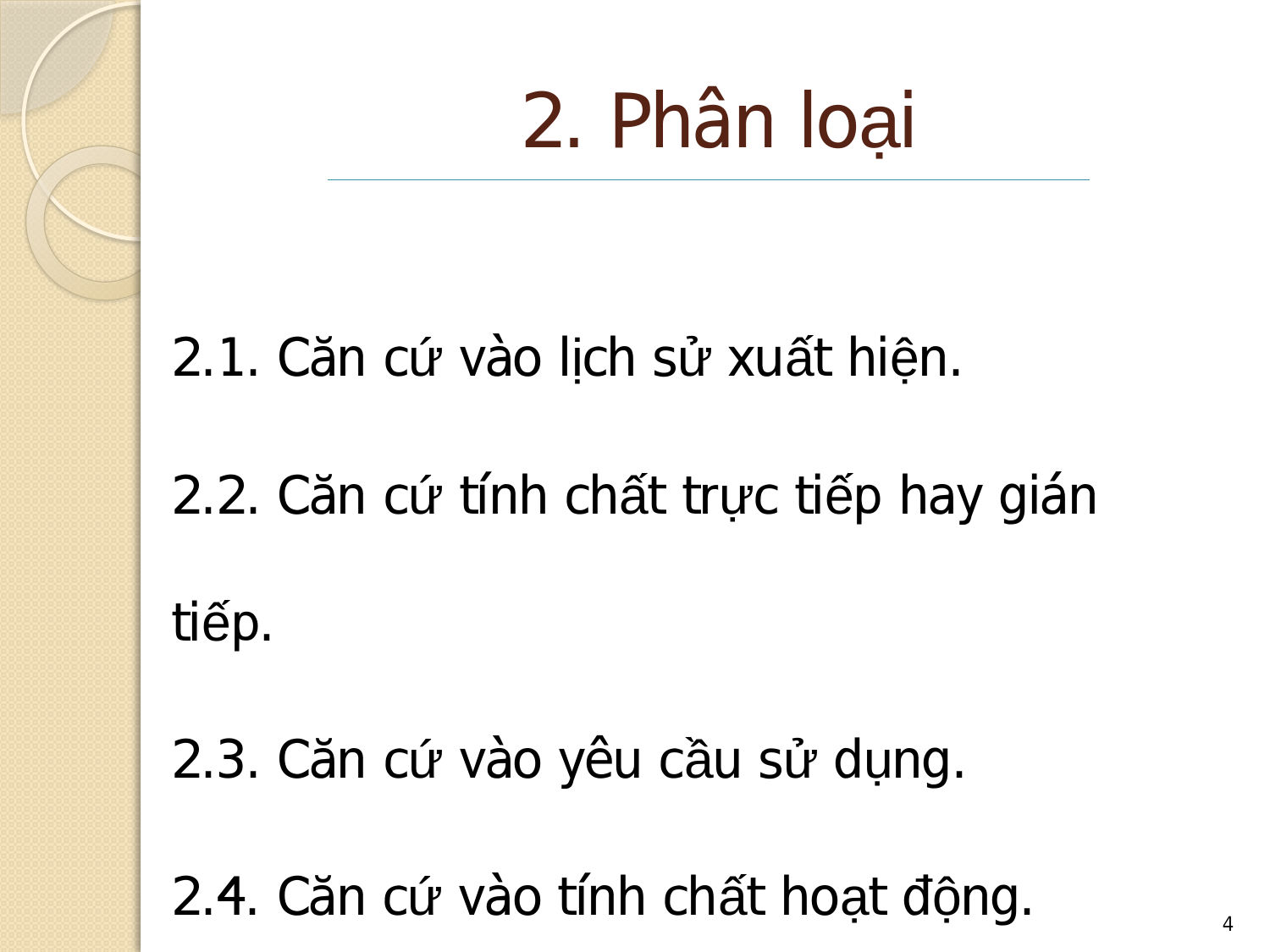

# 2. Phân loại
2.1. Căn cứ vào lịch sử xuất hiện.
2.2. Căn cứ tính chất trực tiếp hay gián tiếp.
2.3. Căn cứ vào yêu cầu sử dụng.
2.4. Căn cứ vào tính chất hoạt động.
4